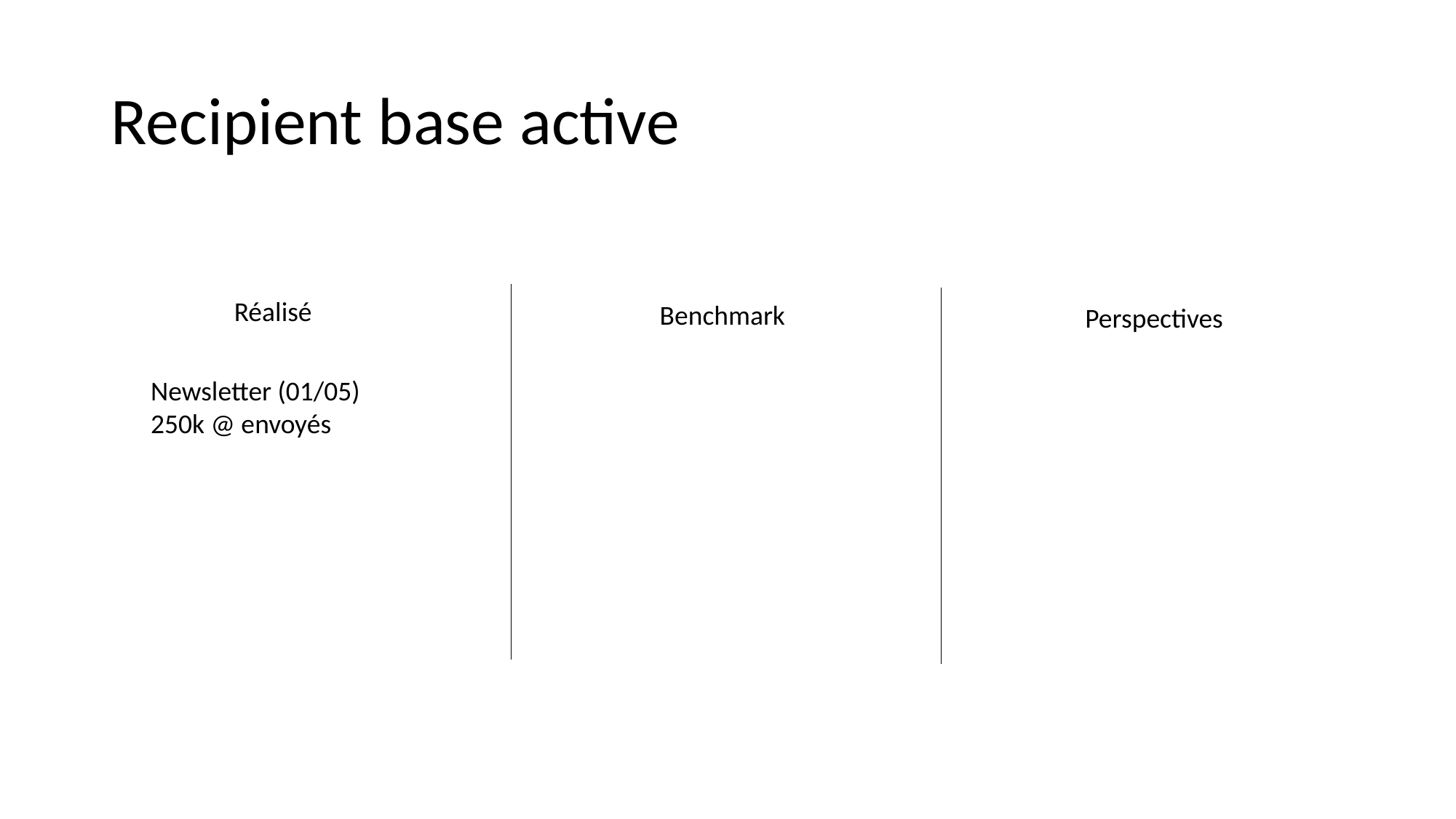

# Recipient base active
Réalisé
Benchmark
Perspectives
Newsletter (01/05)
250k @ envoyés